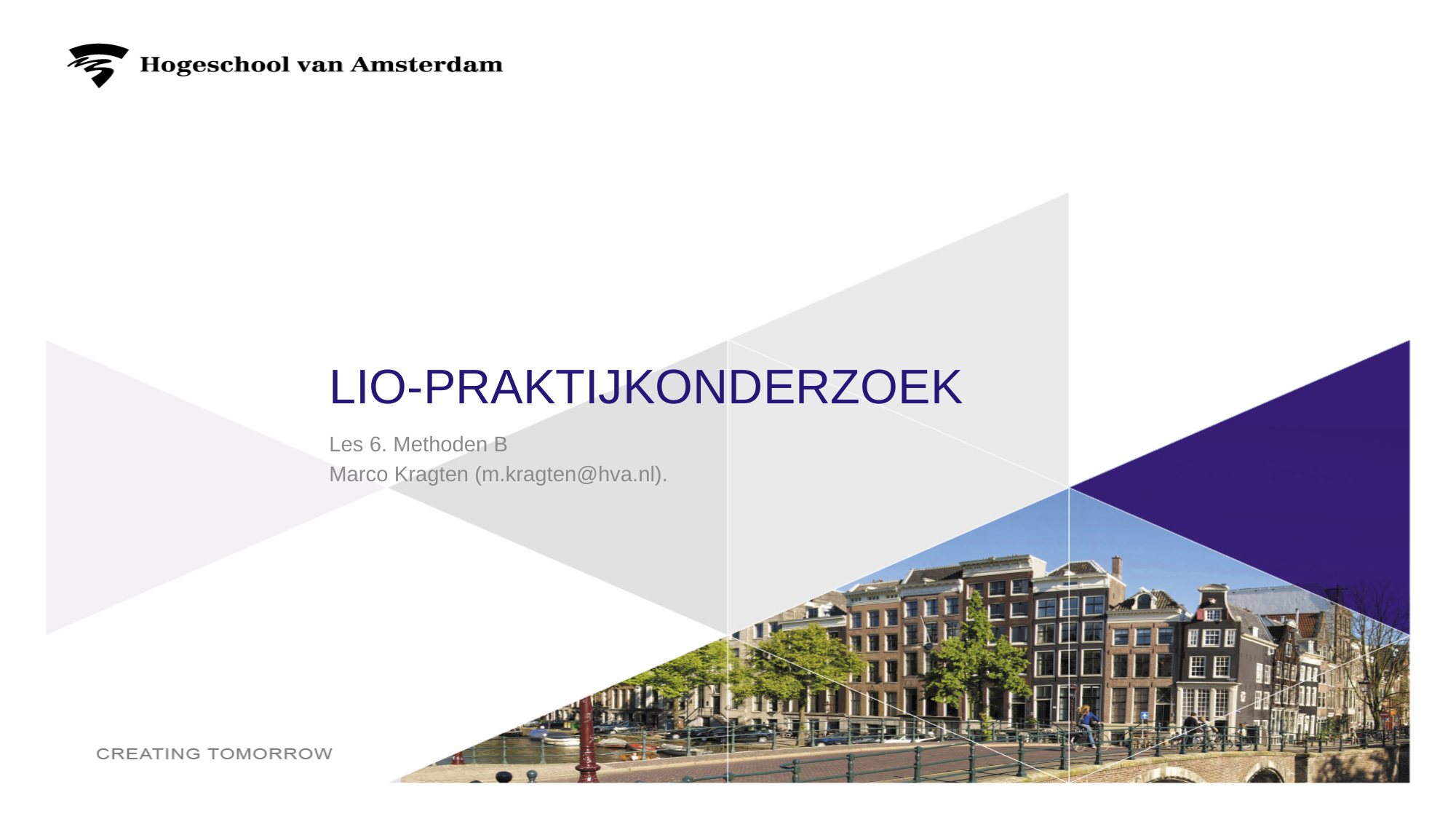

Lio-praktijkonderzoek
Les 6. Methoden B
Marco Kragten (m.kragten@hva.nl).